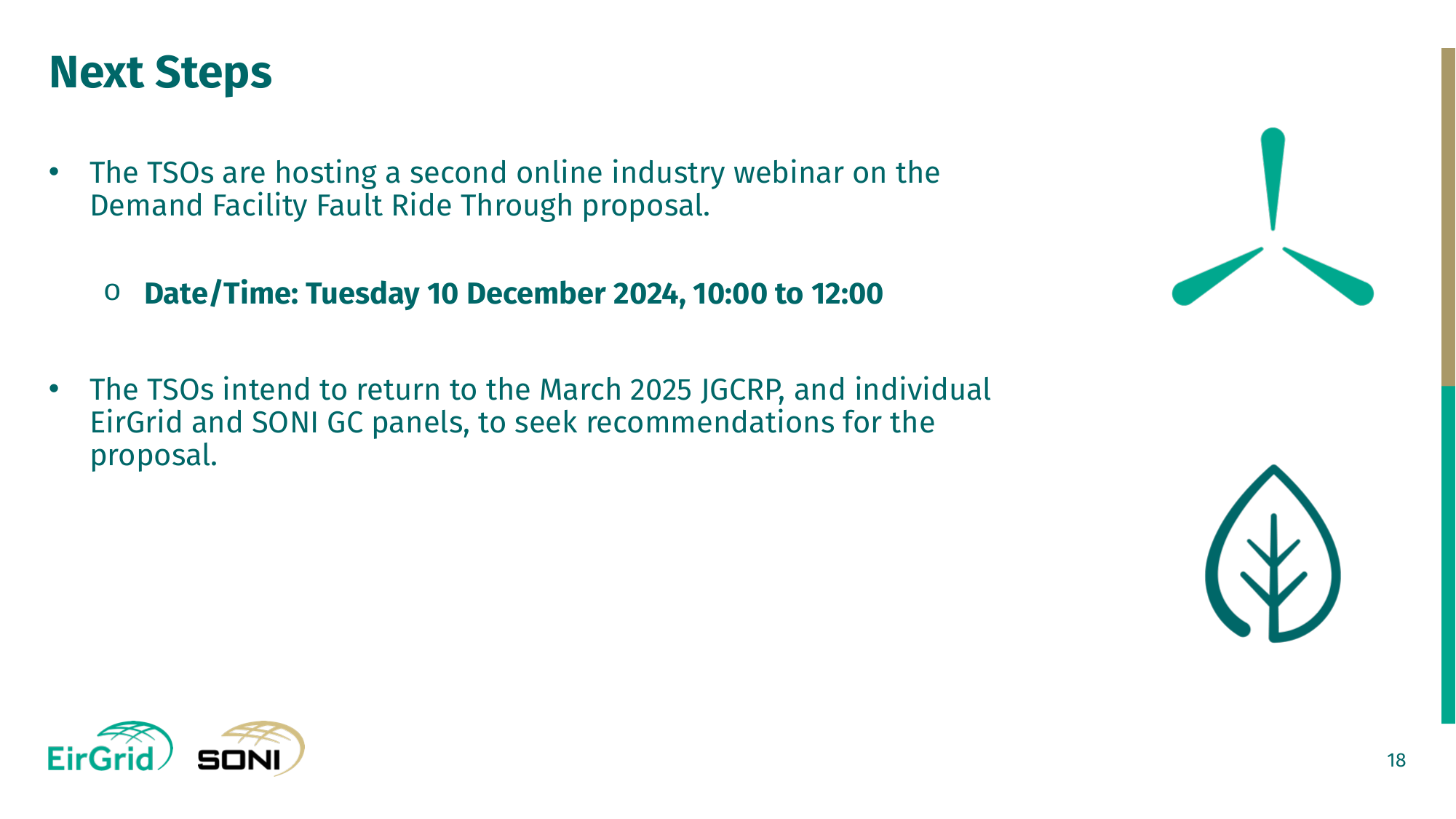

# Next Steps
The TSOs are hosting a second online industry webinar on the Demand Facility Fault Ride Through proposal.

Date/Time: Tuesday 10 December 2024, 10:00 to 12:00

The TSOs intend to return to the March 2025 JGCRP, and individual EirGrid and SONI GC panels, to seek recommendations for the proposal.
18